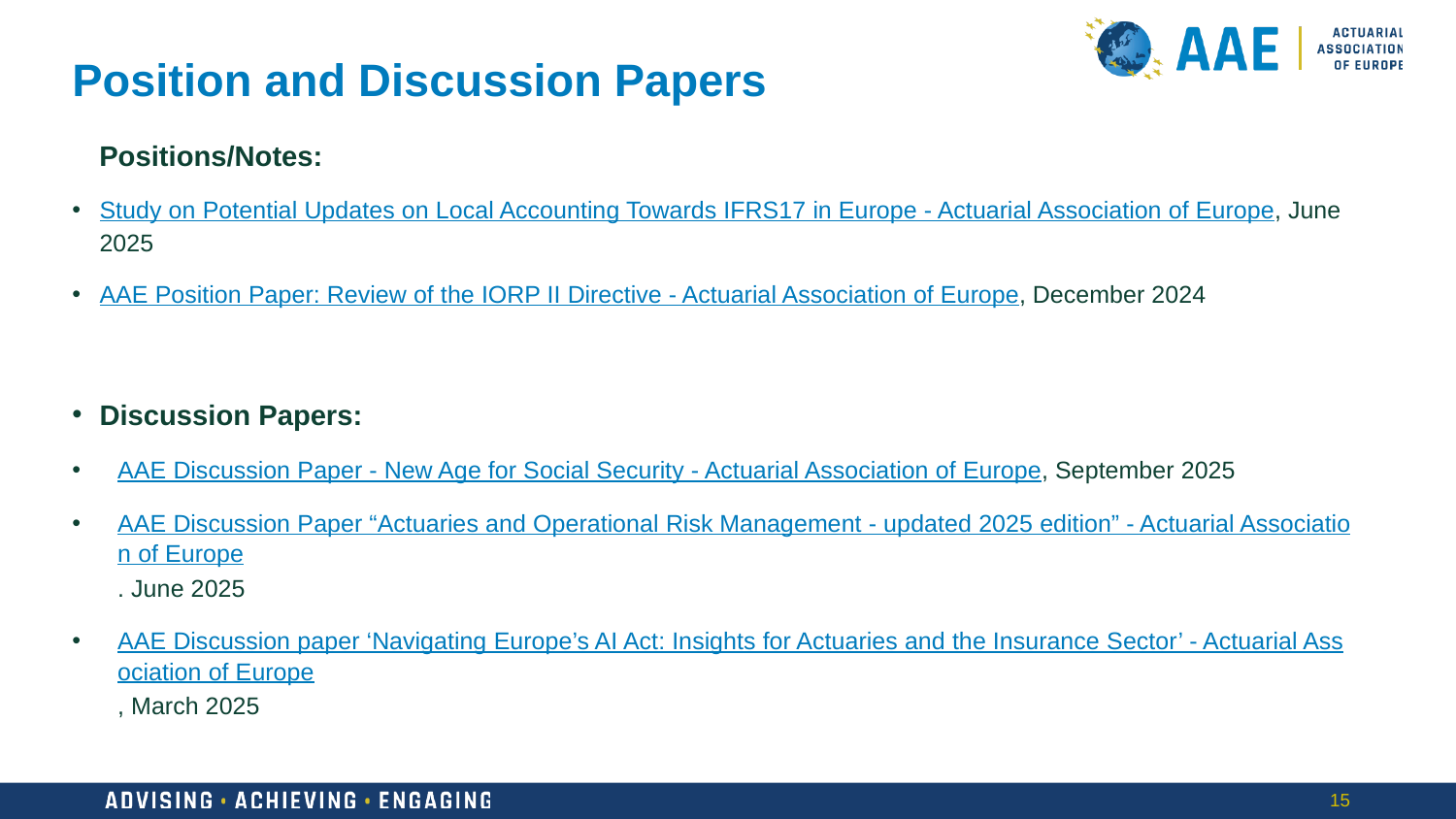

# Position and Discussion Papers
	Positions/Notes:
Study on Potential Updates on Local Accounting Towards IFRS17 in Europe - Actuarial Association of Europe, June 2025
AAE Position Paper: Review of the IORP II Directive - Actuarial Association of Europe, December 2024
Discussion Papers:
AAE Discussion Paper - New Age for Social Security - Actuarial Association of Europe, September 2025
AAE Discussion Paper “Actuaries and Operational Risk Management - updated 2025 edition” - Actuarial Association of Europe. June 2025
AAE Discussion paper ‘Navigating Europe’s AI Act: Insights for Actuaries and the Insurance Sector’ - Actuarial Association of Europe, March 2025
15